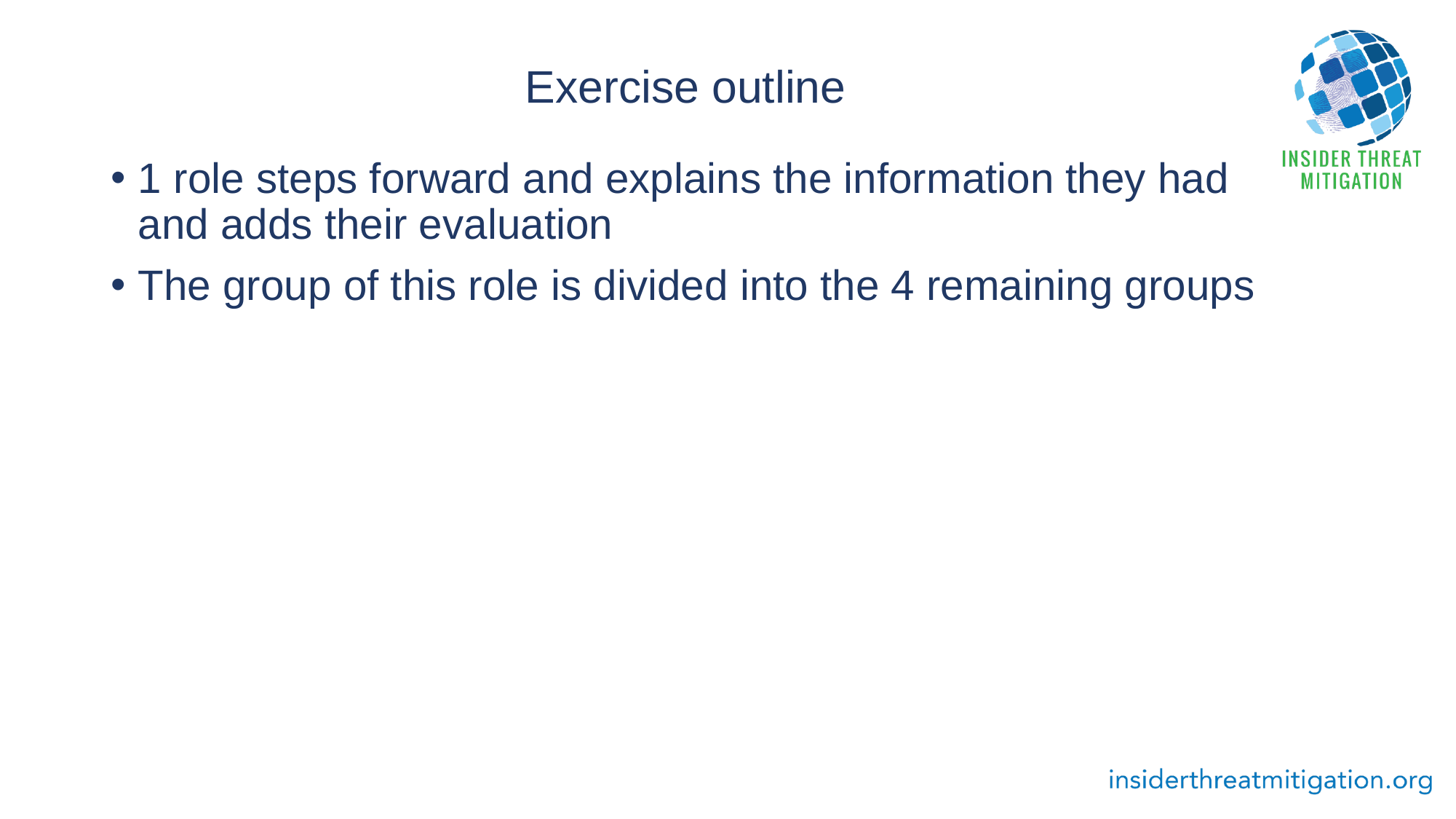

# Exercise outline
1 role steps forward and explains the information they had and adds their evaluation
The group of this role is divided into the 4 remaining groups